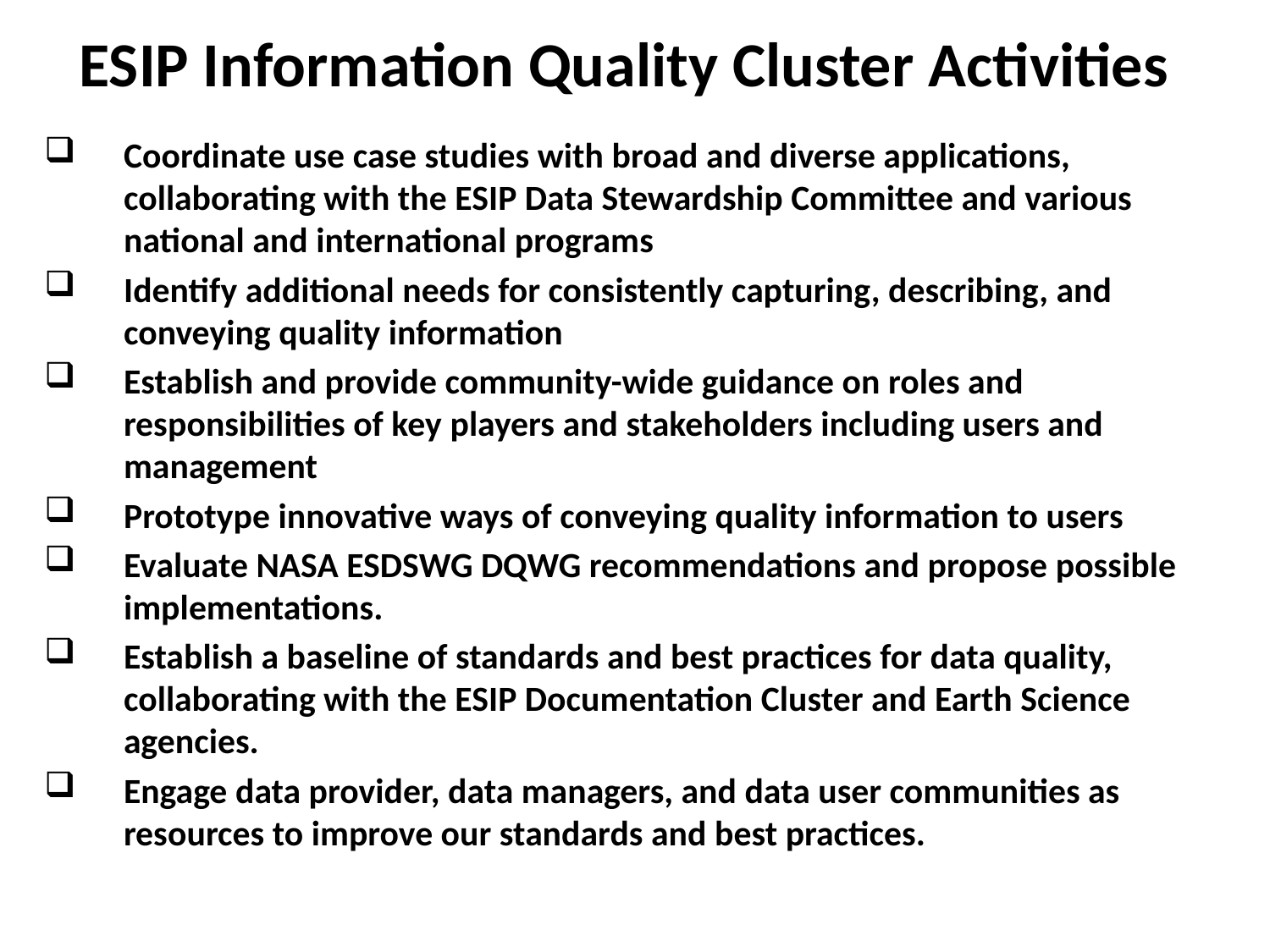

# ESIP Information Quality Cluster Activities
Coordinate use case studies with broad and diverse applications, collaborating with the ESIP Data Stewardship Committee and various national and international programs
Identify additional needs for consistently capturing, describing, and conveying quality information
Establish and provide community-wide guidance on roles and responsibilities of key players and stakeholders including users and management
Prototype innovative ways of conveying quality information to users
Evaluate NASA ESDSWG DQWG recommendations and propose possible implementations.
Establish a baseline of standards and best practices for data quality, collaborating with the ESIP Documentation Cluster and Earth Science agencies.
Engage data provider, data managers, and data user communities as resources to improve our standards and best practices.